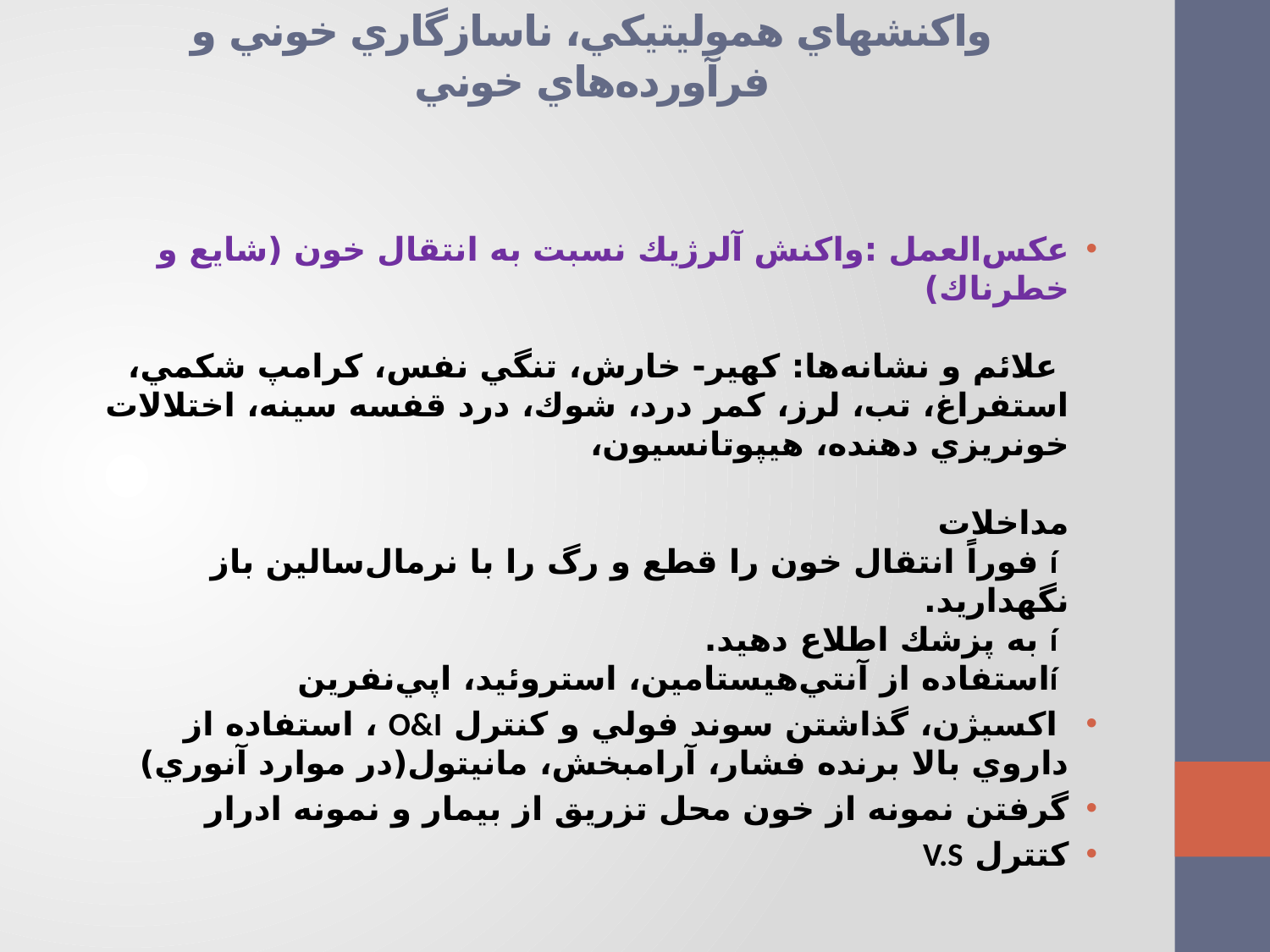

# واكنشهاي هموليتیكي، ناسازگاري خوني و فرآورده‌هاي خوني
عكس‌العمل :واكنش آلرژيك نسبت به انتقال خون (شايع و خطرناك)
 علائم و نشانه‌ها: كهير- خارش، تنگي نفس، كرامپ شكمي،  استفراغ، تب، لرز، كمر درد، شوك، درد قفسه سينه، اختلالات خونريزي دهنده، هيپوتانسيون،
مداخلات
 í فوراً انتقال خون را قطع و رگ را با نرمال‌سالين باز نگهداريد.
 í به پزشك اطلاع دهيد.
 íاستفاده از آنتي‌هيستامين، استروئيد، اپي‌نفرين
 اكسيژن، گذاشتن سوند فولي و كنترل O&I ، استفاده از داروي بالا برنده فشار، آرامبخش، مانيتول(در موارد آنوري)
گرفتن نمونه از خون محل تزريق از بيمار و نمونه ادرار
كتترل V.S